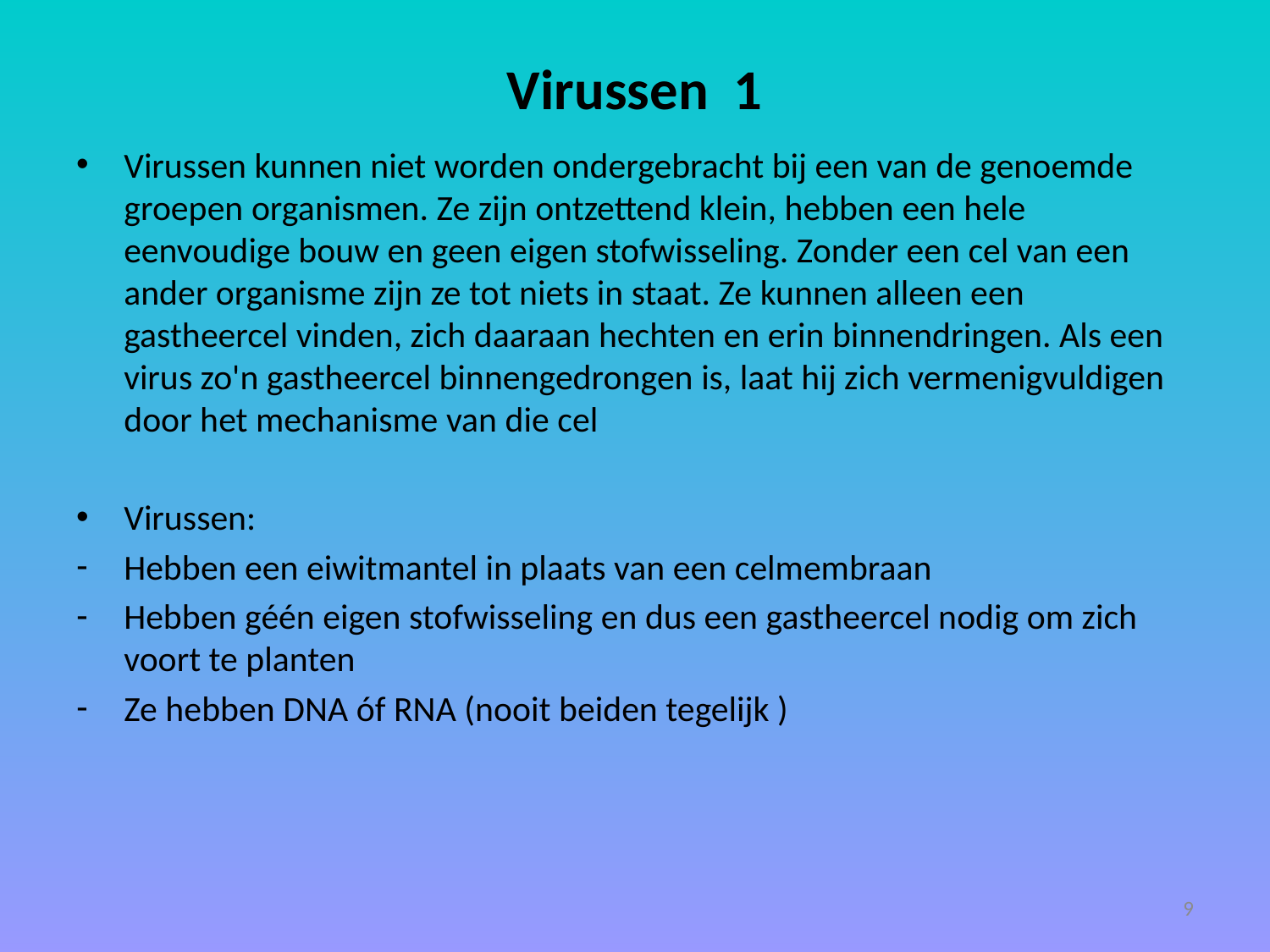

# Virussen  1
Virussen kunnen niet worden ondergebracht bij een van de genoemde groepen organismen. Ze zijn ontzettend klein, hebben een hele eenvoudige bouw en geen eigen stofwisseling. Zonder een cel van een ander organisme zijn ze tot niets in staat. Ze kunnen alleen een gastheercel vinden, zich daaraan hechten en erin binnendringen. Als een virus zo'n gastheercel binnengedrongen is, laat hij zich vermenigvuldigen door het mechanisme van die cel

Virussen:
Hebben een eiwitmantel in plaats van een celmembraan
Hebben géén eigen stofwisseling en dus een gastheercel nodig om zich voort te planten
Ze hebben DNA óf RNA (nooit beiden tegelijk )

9